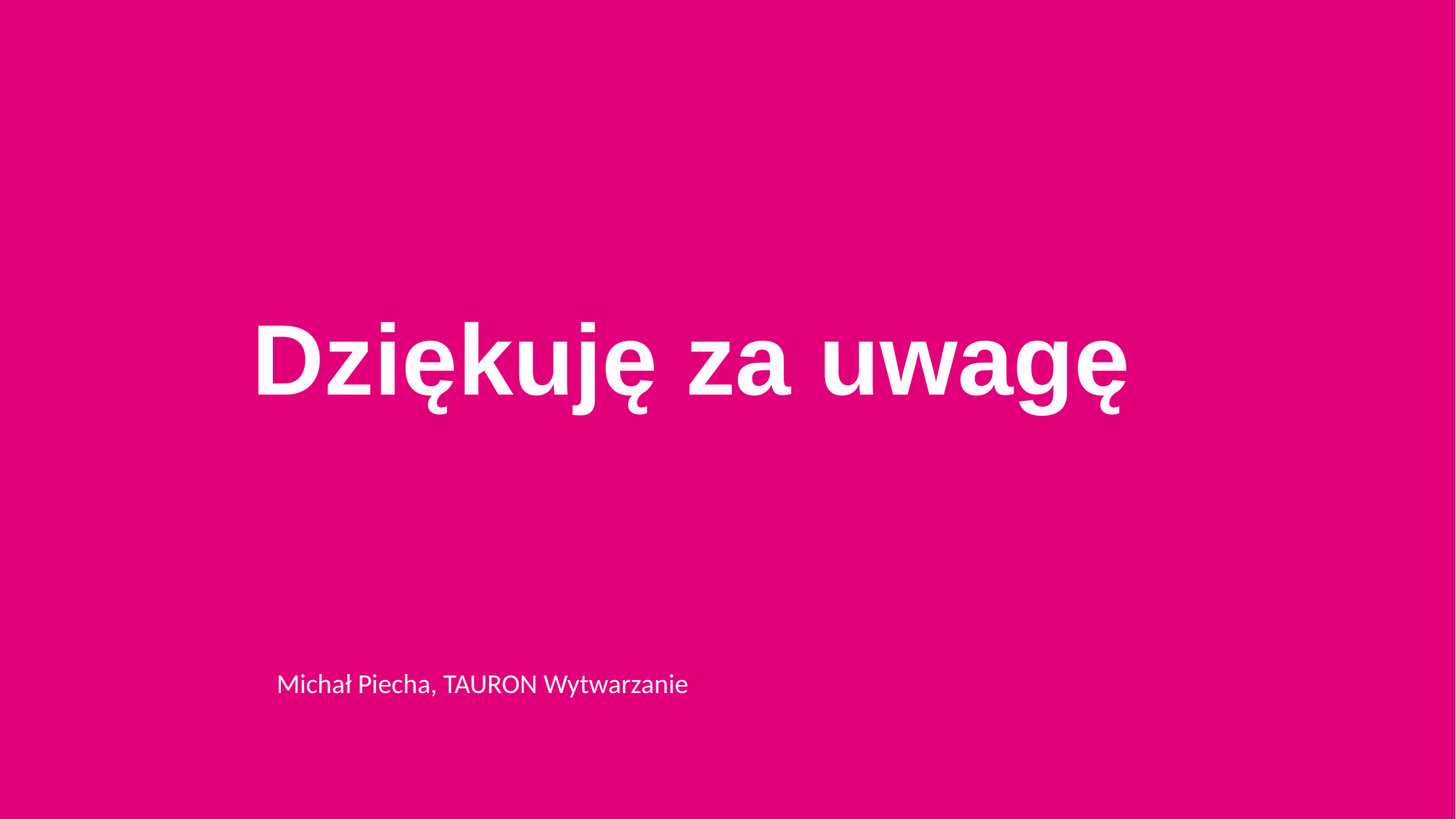

Dziękuję za uwagę
Michał Piecha, TAURON Wytwarzanie